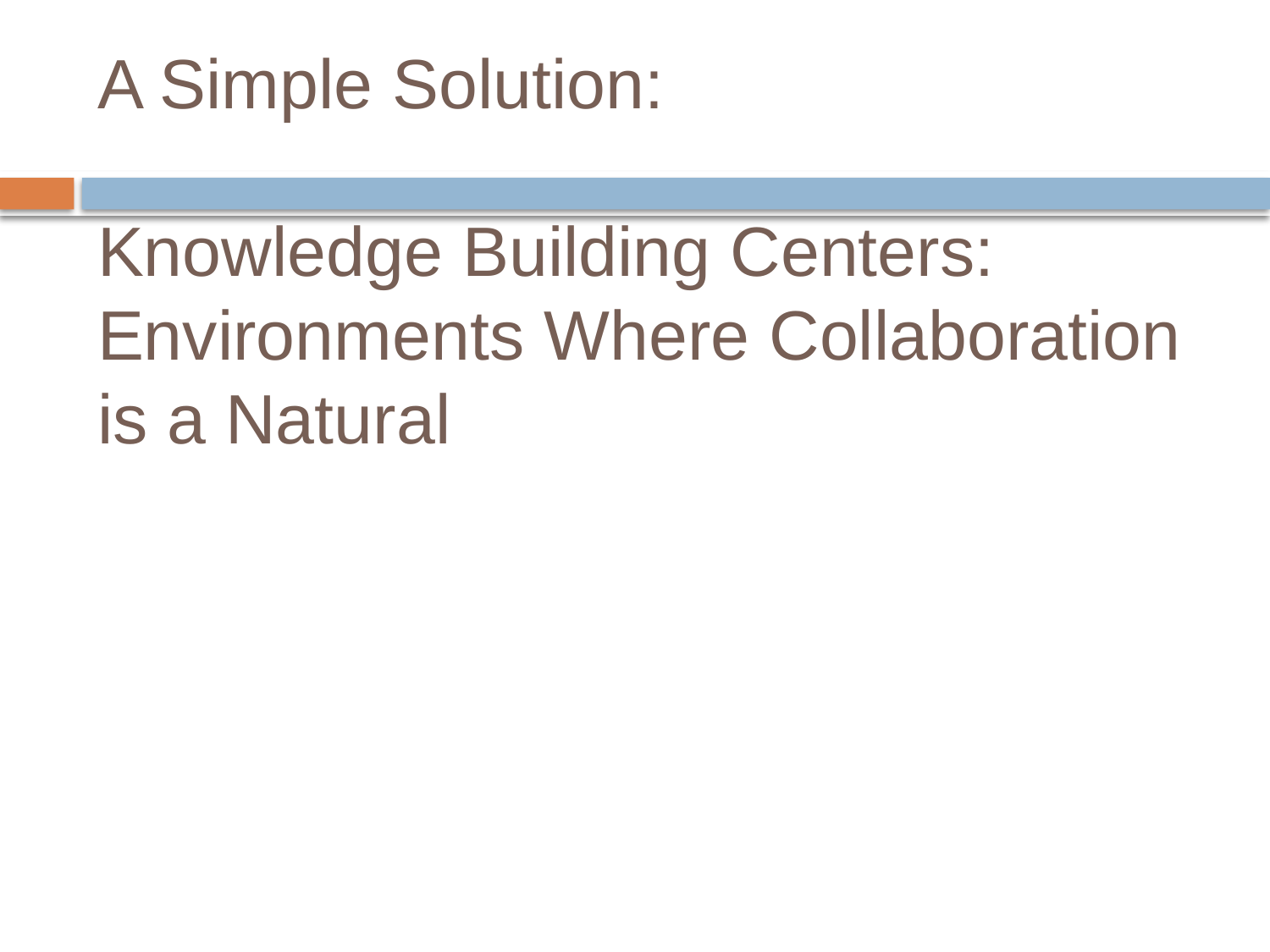

# A Simple Solution: Knowledge Building Centers: Environments Where Collaboration is a Natural